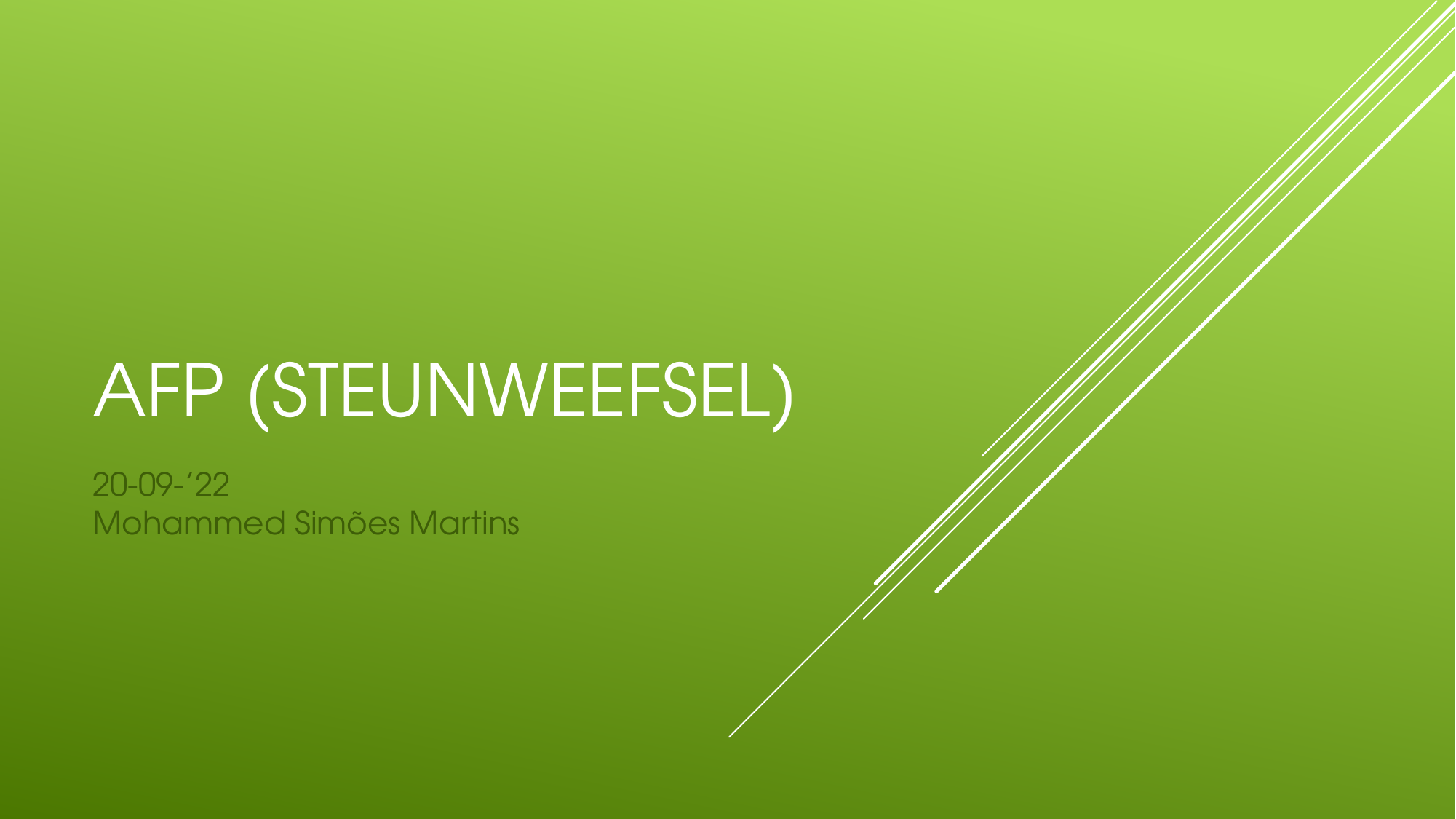

# AFP (Steunweefsel)
20-09-’22
Mohammed Simões Martins